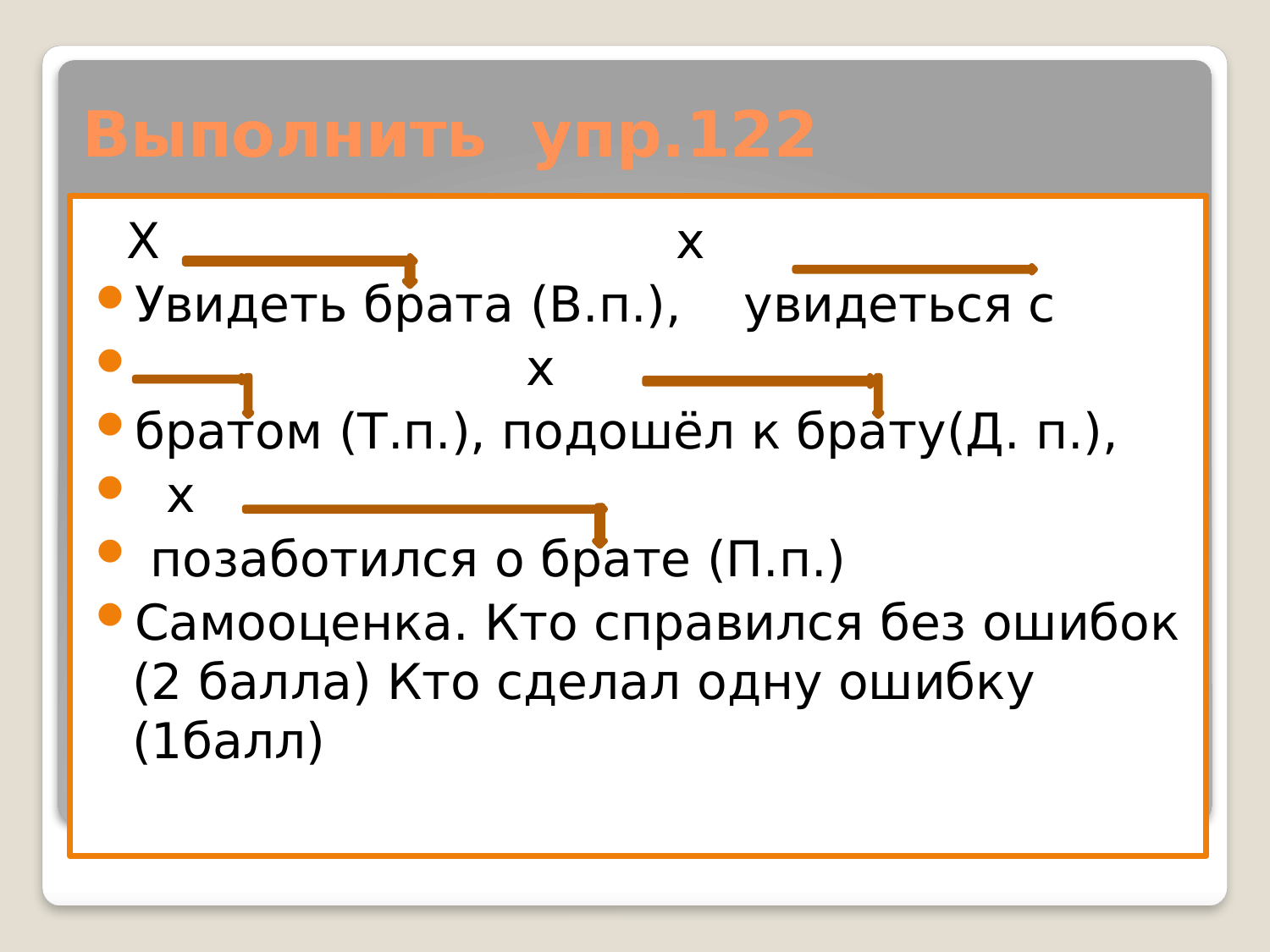

# Выполнить  упр.122
  Х                                 х
Увидеть брата (В.п.),    увидеться с
                         х
братом (Т.п.), подошёл к брату(Д. п.),
  х
 позаботился о брате (П.п.)
Самооценка. Кто справился без ошибок (2 балла) Кто сделал одну ошибку (1балл)